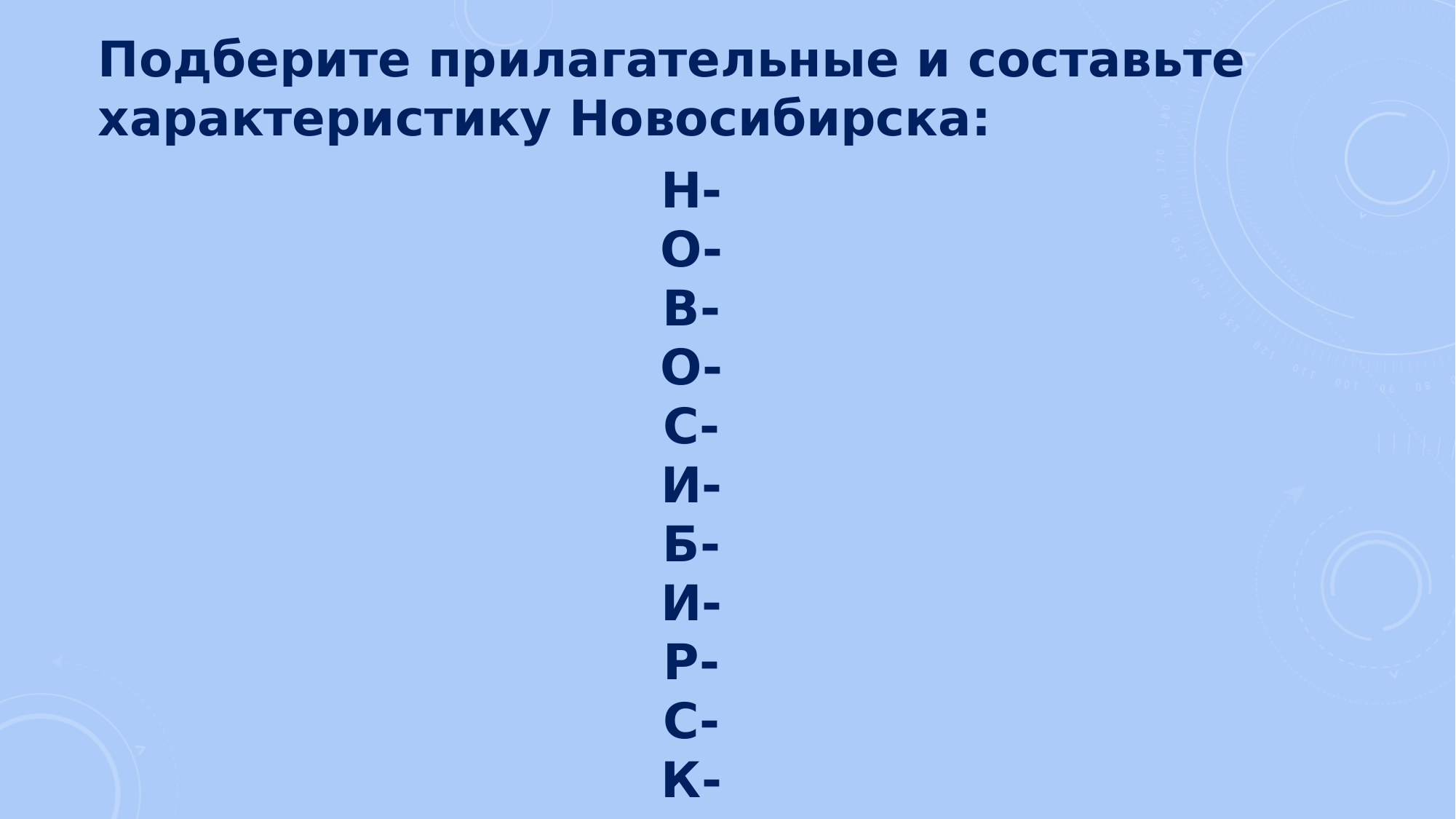

Подберите прилагательные и составьте характеристику Новосибирска:
Н-
О-
В-
О-
С-
И-
Б-
И-
Р-
С-
К-